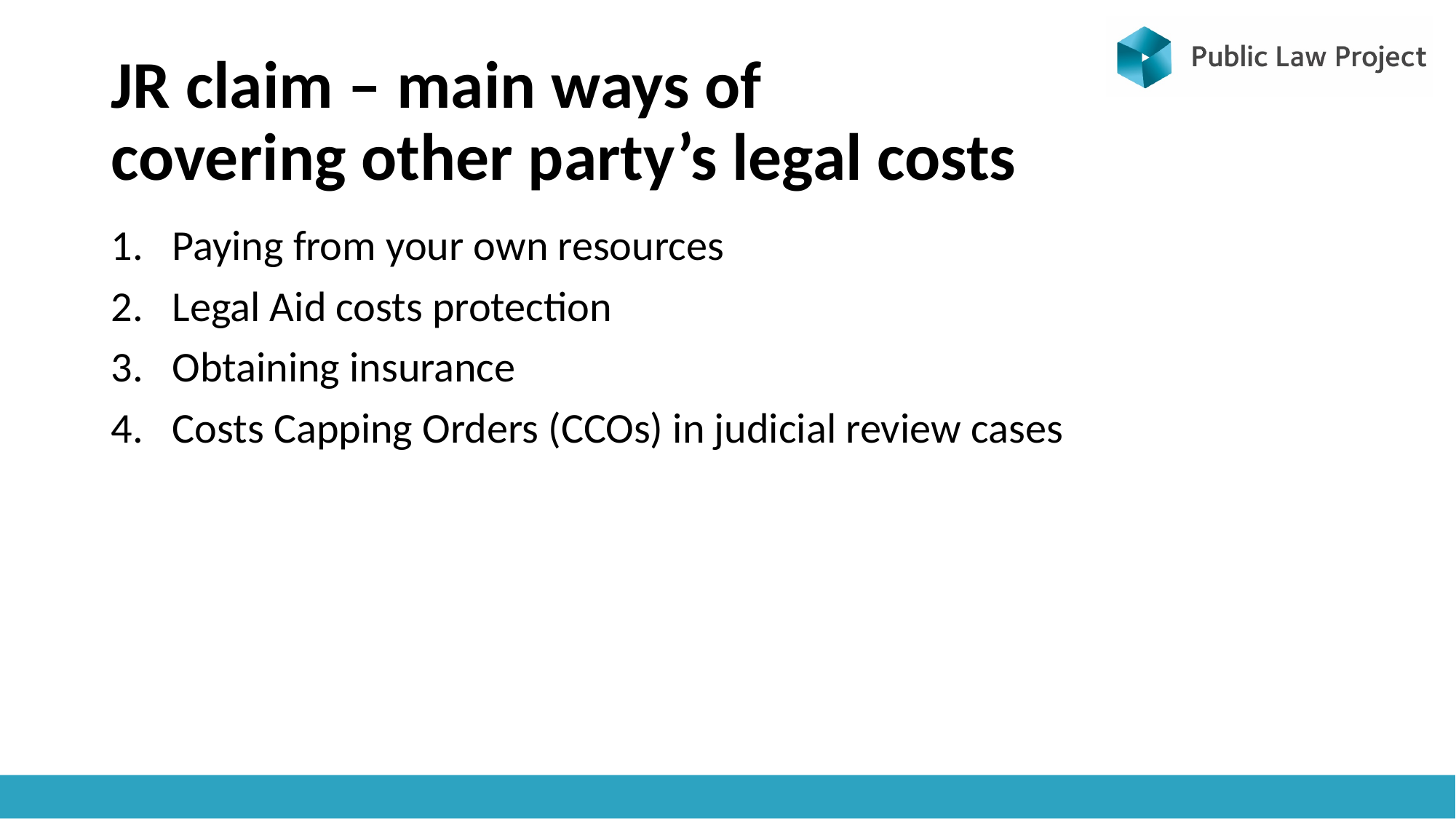

# JR claim – main ways of covering other party’s legal costs
Paying from your own resources
Legal Aid costs protection
Obtaining insurance
Costs Capping Orders (CCOs) in judicial review cases